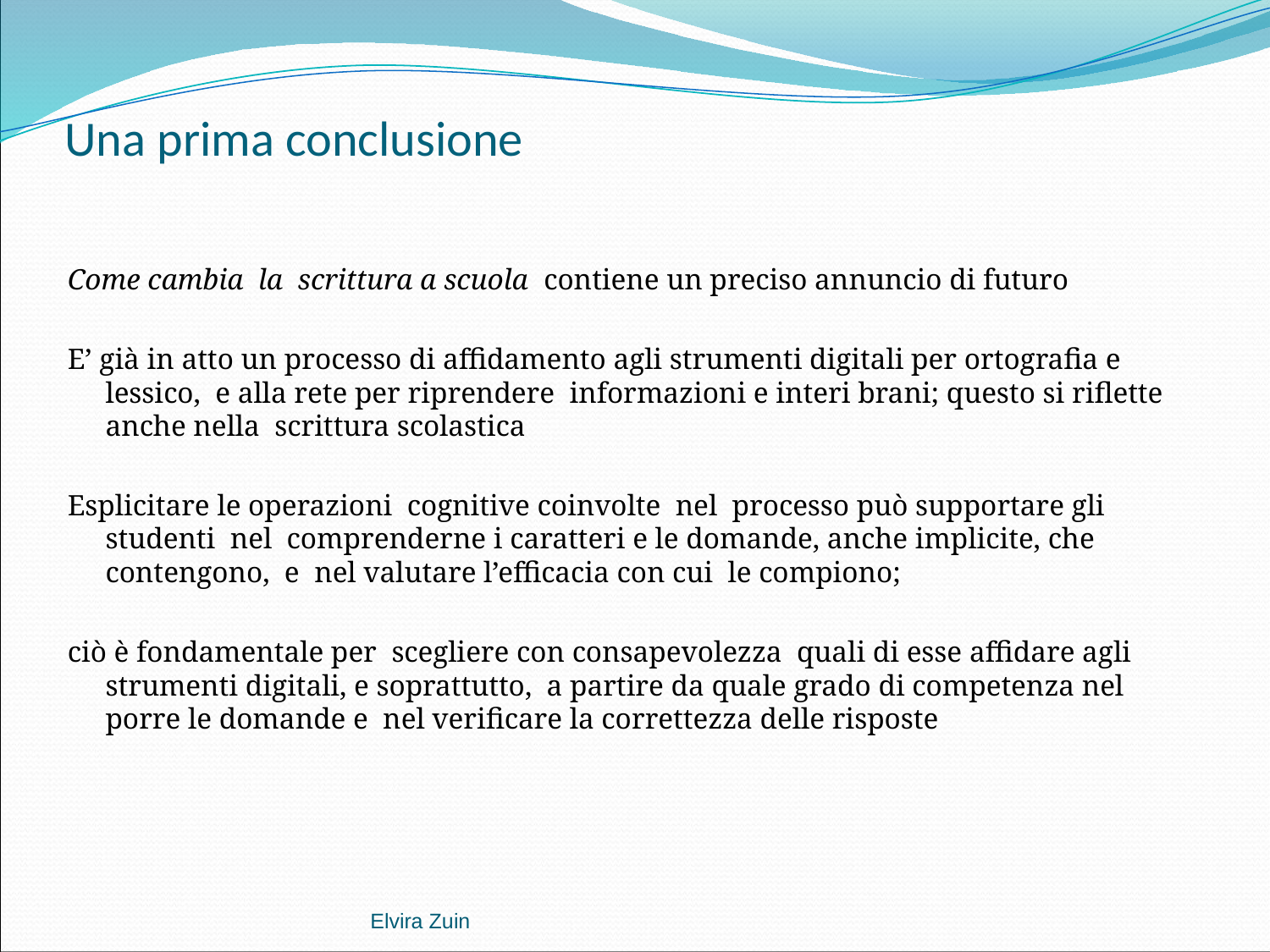

# Una prima conclusione

Come cambia  la  scrittura a scuola  contiene un preciso annuncio di futuro

E’ già in atto un processo di affidamento agli strumenti digitali per ortografia e lessico,  e alla rete per riprendere  informazioni e interi brani; questo si riflette anche nella  scrittura scolastica

Esplicitare le operazioni  cognitive coinvolte  nel  processo può supportare gli studenti  nel  comprenderne i caratteri e le domande, anche implicite, che contengono,  e  nel valutare l’efficacia con cui  le compiono;

ciò è fondamentale per  scegliere con consapevolezza  quali di esse affidare agli strumenti digitali, e soprattutto,  a partire da quale grado di competenza nel porre le domande e  nel verificare la correttezza delle risposte

Elvira Zuin